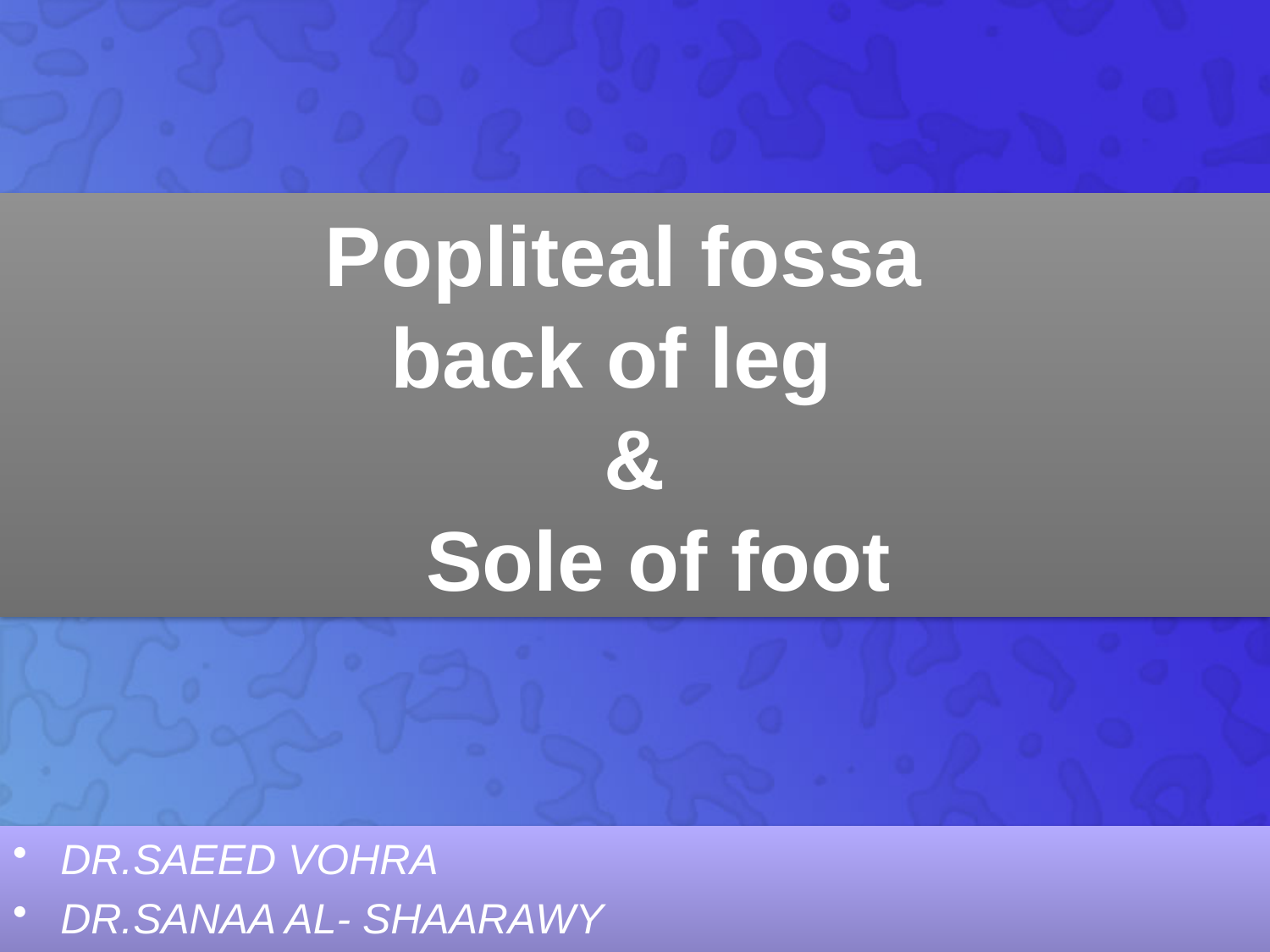

# Popliteal fossa back of leg & Sole of foot
DR.SAEED VOHRA
DR.SANAA AL- SHAARAWY